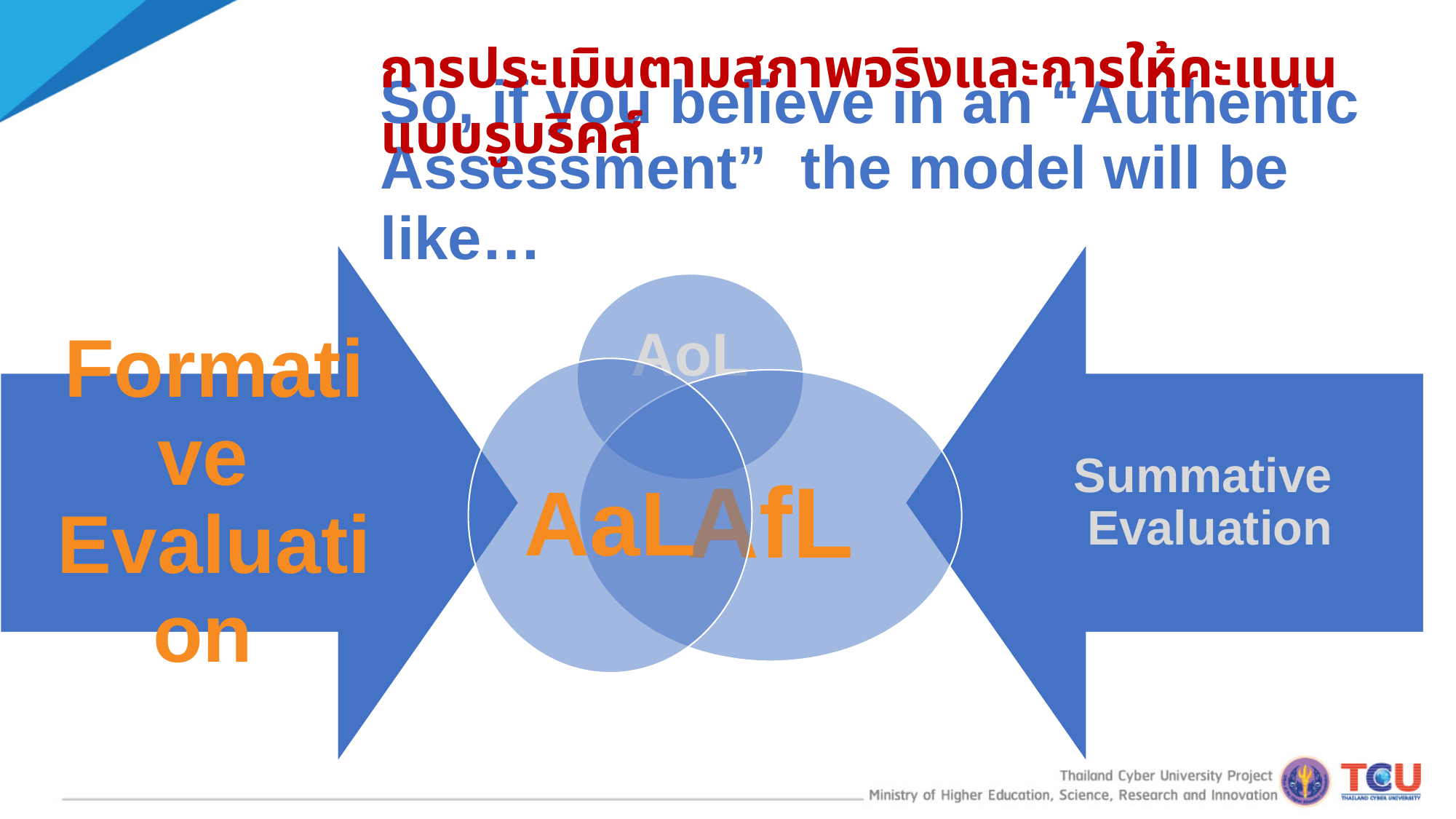

การประเมินตามสภาพจริงและการให้คะแนนแบบรูบริคส์
# So, if you believe in an “Authentic Assessment”  the model will be like…
Formative
Evaluation
Summative
Evaluation
AoL
AfL
AaL